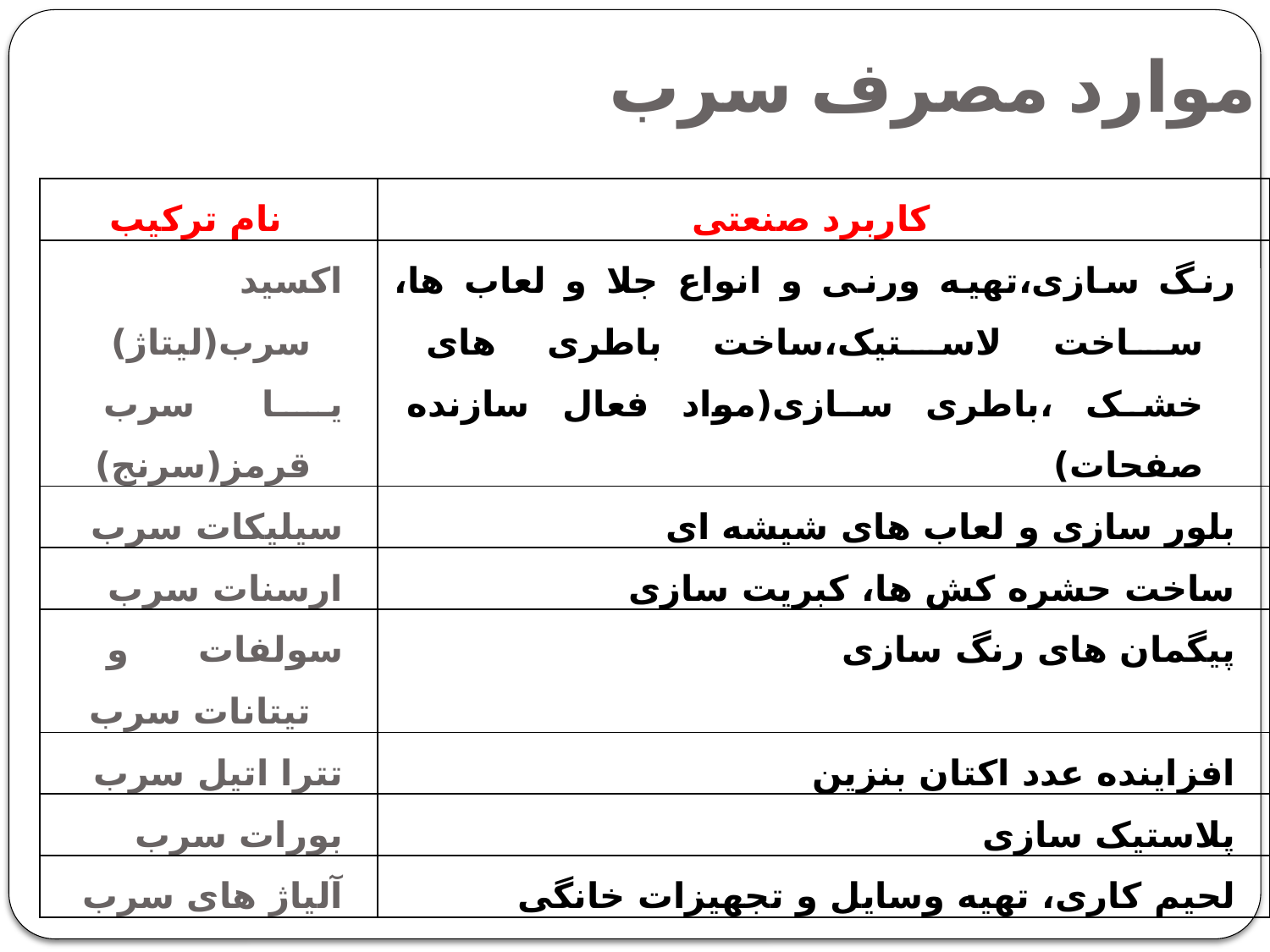

# موارد مصرف سرب
| نام ترکیب | کاربرد صنعتی |
| --- | --- |
| اکسید سرب(لیتاژ) یا سرب قرمز(سرنج) | رنگ سازی،تهیه ورنی و انواع جلا و لعاب ها، ساخت لاستیک،ساخت باطری های خشک ،باطری سازی(مواد فعال سازنده صفحات) |
| سیلیکات سرب | بلور سازی و لعاب های شیشه ای |
| ارسنات سرب | ساخت حشره کش ها، کبریت سازی |
| سولفات و تیتانات سرب | پیگمان های رنگ سازی |
| تترا اتیل سرب | افزاینده عدد اکتان بنزین |
| بورات سرب | پلاستیک سازی |
| آلیاژ های سرب | لحیم کاری، تهیه وسایل و تجهیزات خانگی |